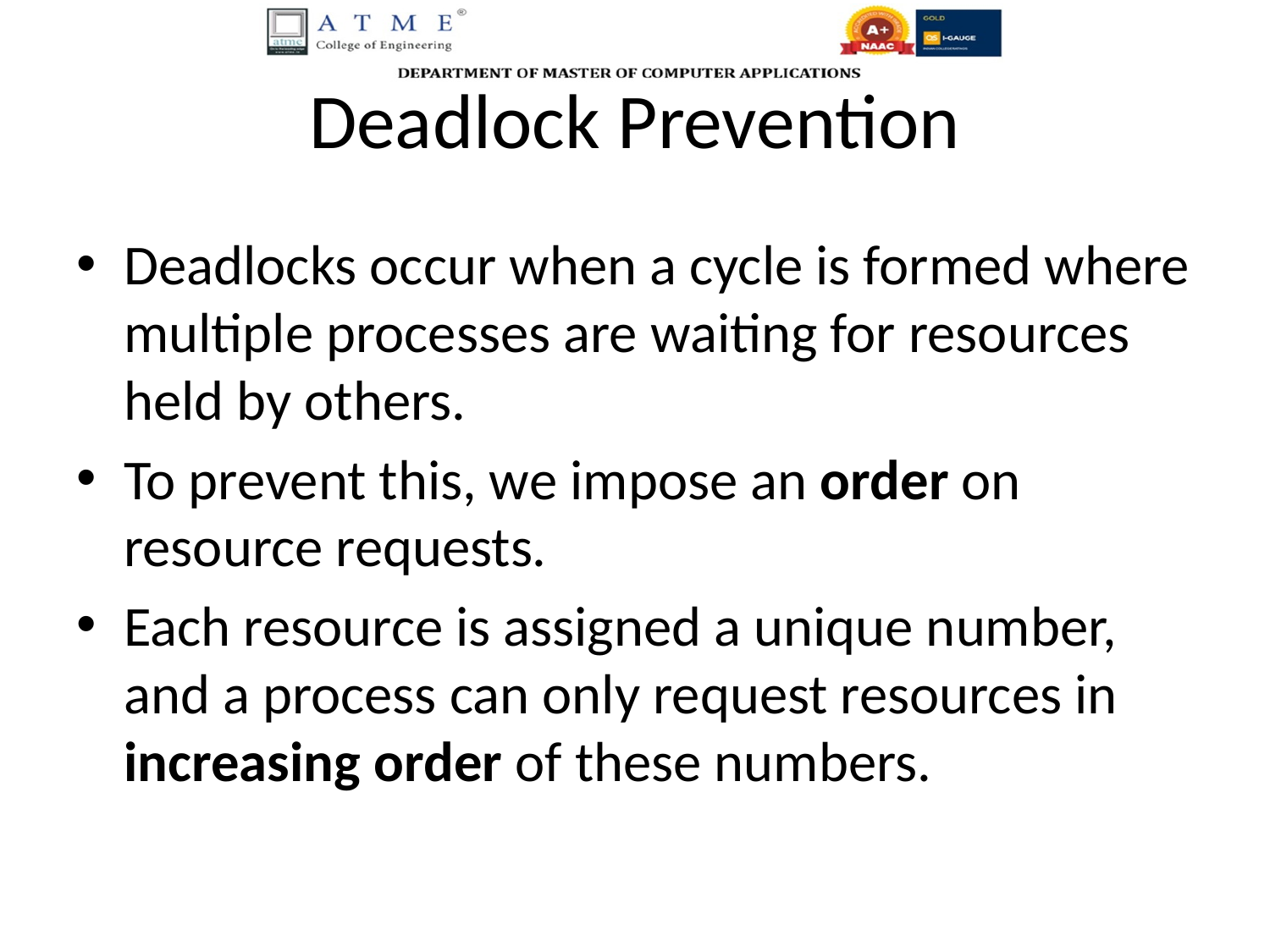

# Deadlock Prevention
Deadlocks occur when a cycle is formed where multiple processes are waiting for resources held by others.
To prevent this, we impose an order on resource requests.
Each resource is assigned a unique number, and a process can only request resources in increasing order of these numbers.